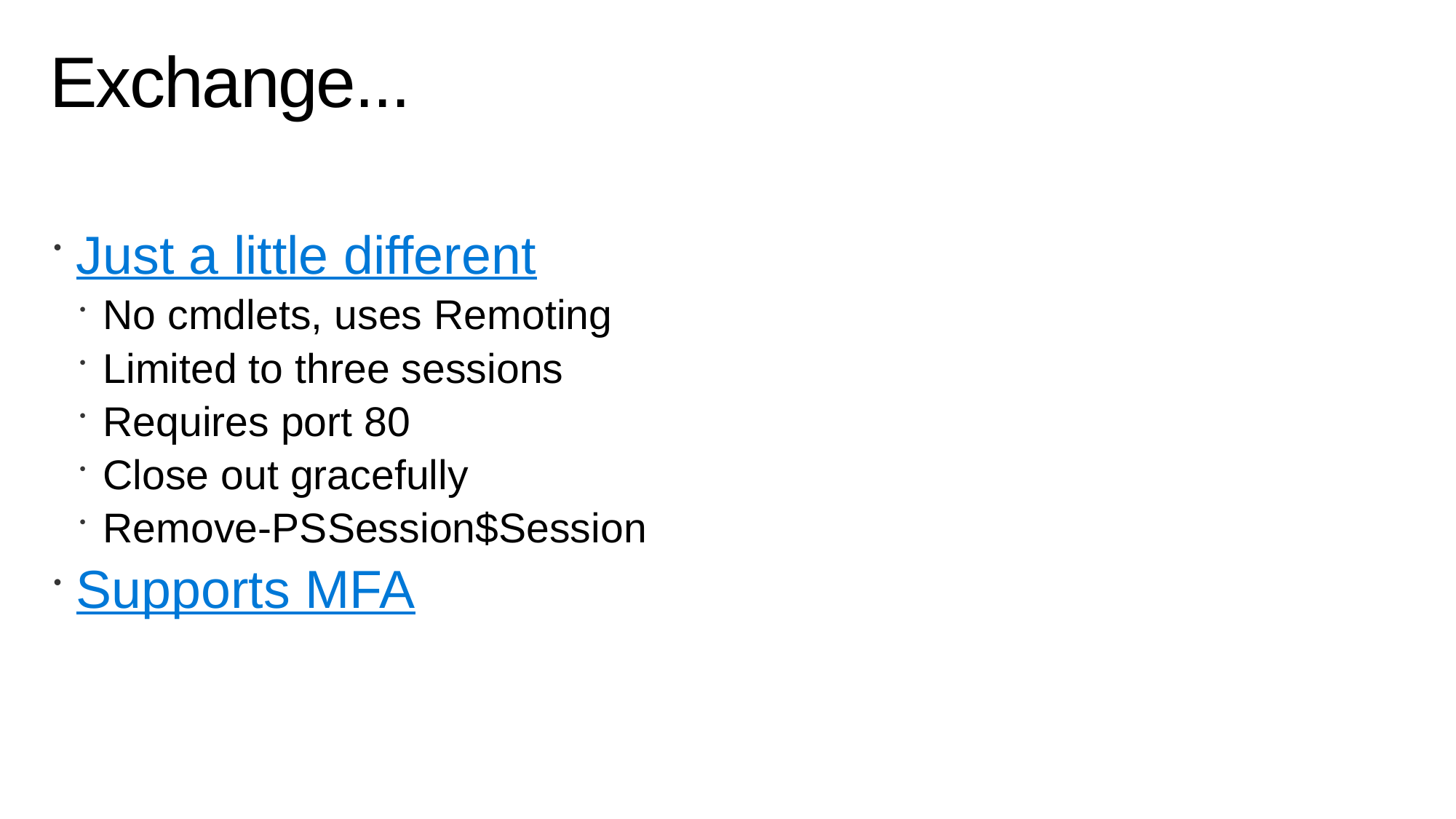

# Exchange...

Just a little different
No cmdlets, uses Remoting
Limited to three sessions
Requires port 80
Close out gracefully
Remove-PSSession$Session
Supports MFA